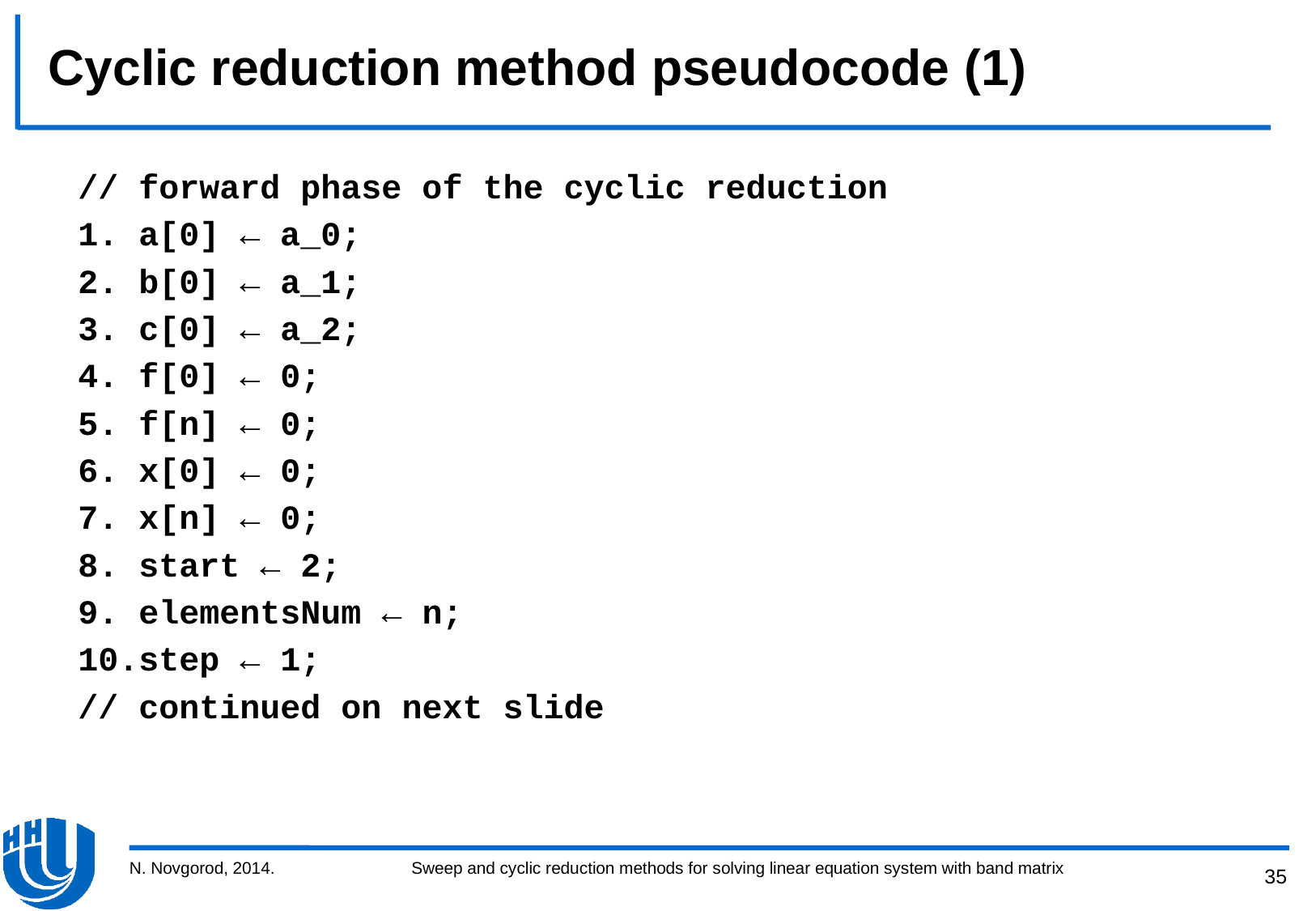

# Cyclic reduction method pseudocode (1)
// forward phase of the cyclic reduction
1. a[0] ← a_0;
2. b[0] ← a_1;
3. c[0] ← a_2;
4. f[0] ← 0;
5. f[n] ← 0;
6. x[0] ← 0;
7. x[n] ← 0;
8. start ← 2;
9. elementsNum ← n;
10.step ← 1;
// continued on next slide

N. Novgorod, 2014.
Sweep and cyclic reduction methods for solving linear equation system with band matrix